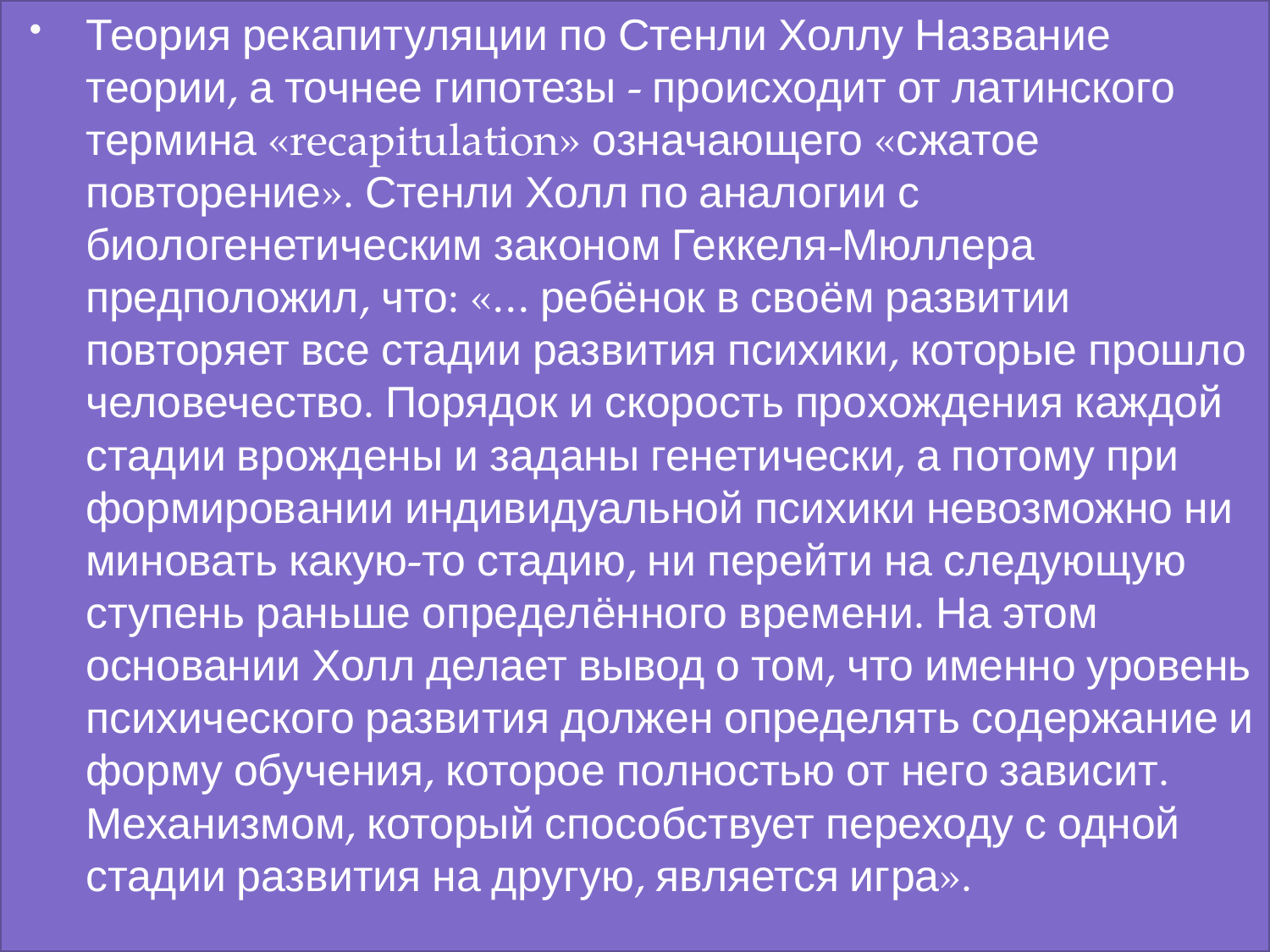

Теория рекапитуляции по Стенли Холлу Название теории, а точнее гипотезы - происходит от латинского термина «recapitulation» означающего «сжатое повторение». Стенли Холл по аналогии с биологенетическим законом Геккеля-Мюллера предположил, что: «… ребёнок в своём развитии повторяет все стадии развития психики, которые прошло человечество. Порядок и скорость прохождения каждой стадии врождены и заданы генетически, а потому при формировании индивидуальной психики невозможно ни миновать какую-то стадию, ни перейти на следующую ступень раньше определённого времени. На этом основании Холл делает вывод о том, что именно уровень психического развития должен определять содержание и форму обучения, которое полностью от него зависит. Механизмом, который способствует переходу с одной стадии развития на другую, является игра».
#